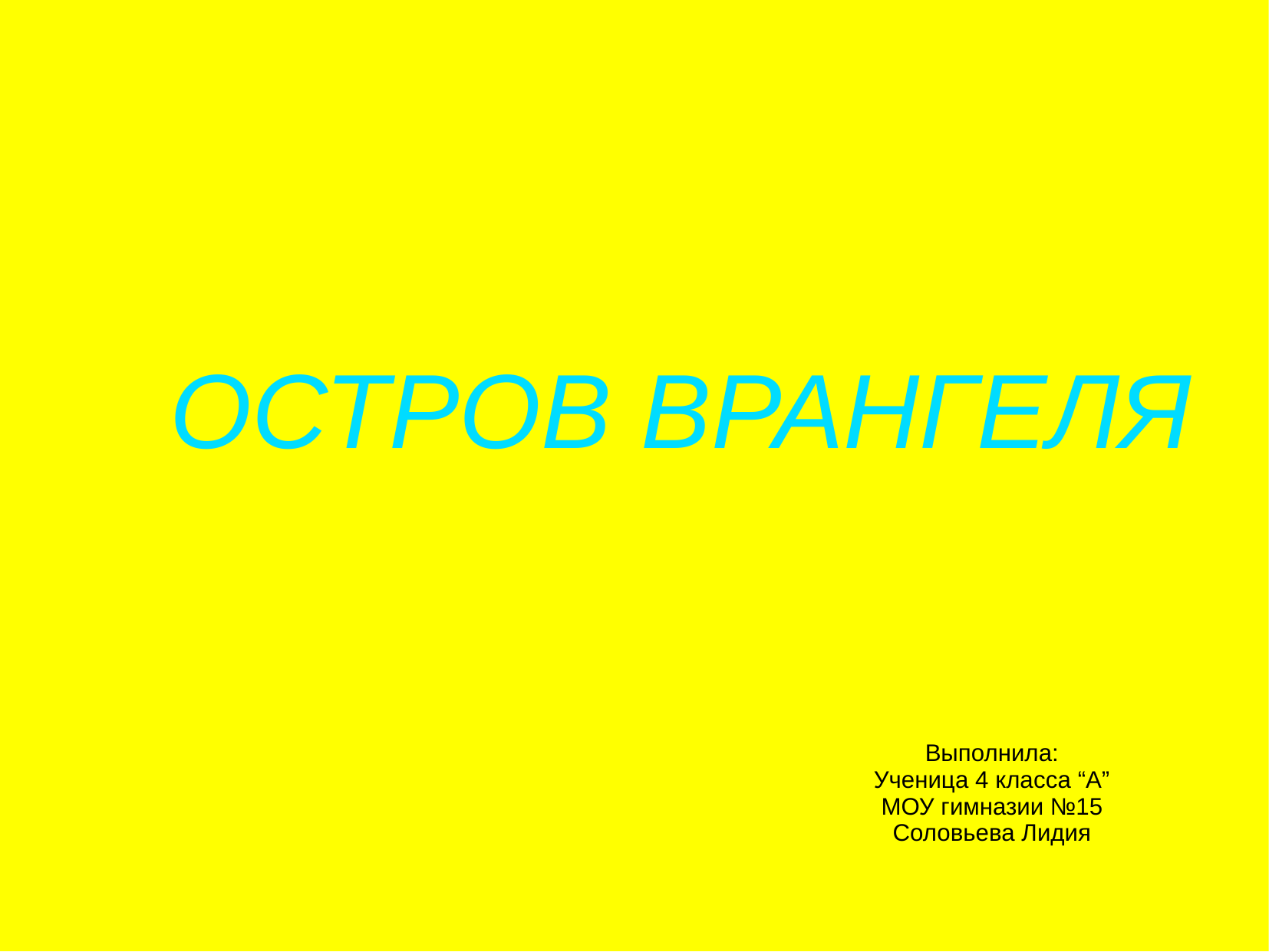

# ОСТРОВ ВРАНГЕЛЯ
Выполнила:
Ученица 4 класса “А”
МОУ гимназии №15
Соловьева Лидия